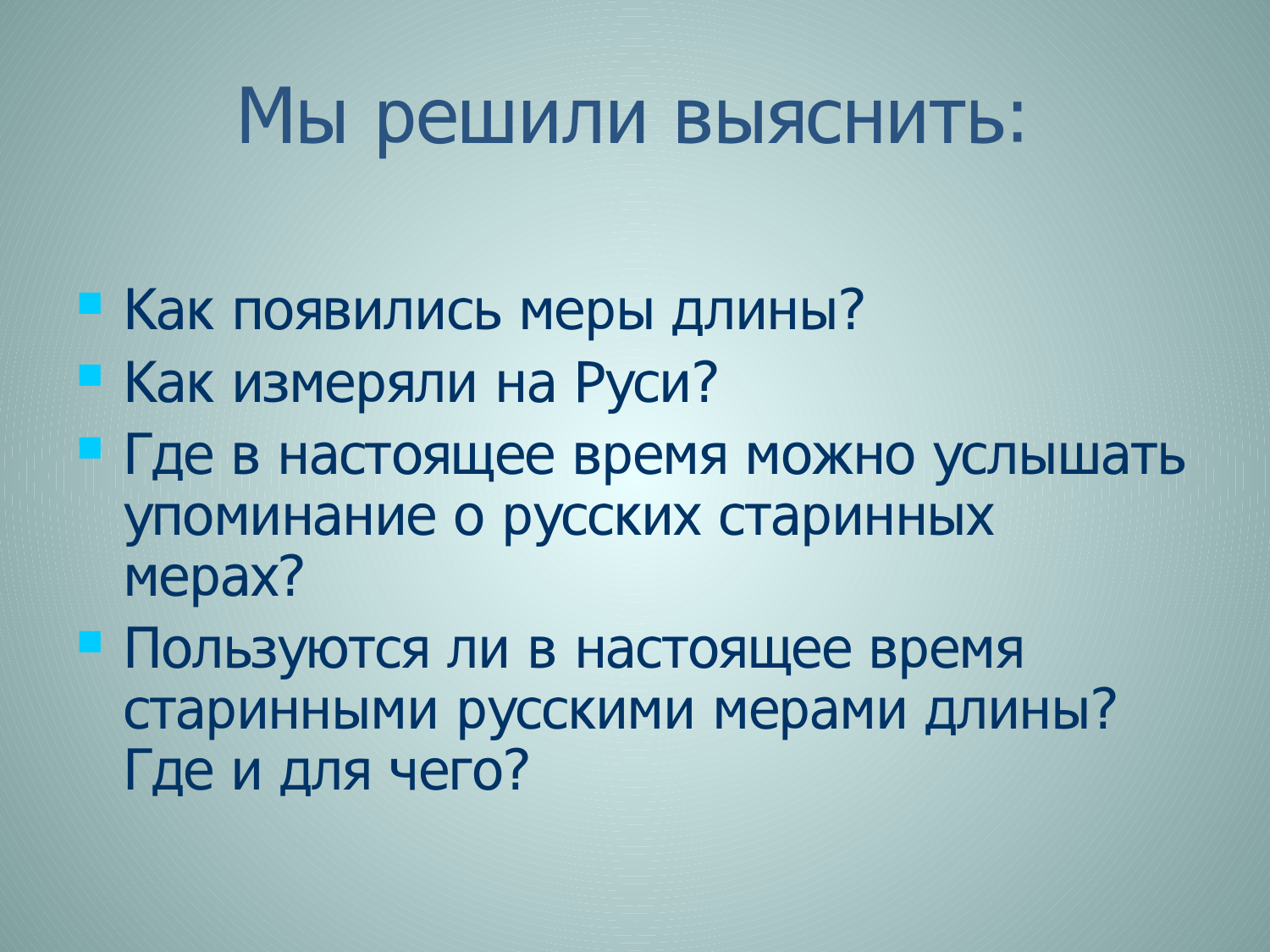

# Мы решили выяснить:
Как появились меры длины?
Как измеряли на Руси?
Где в настоящее время можно услышать упоминание о русских старинных мерах?
Пользуются ли в настоящее время старинными русскими мерами длины? Где и для чего?